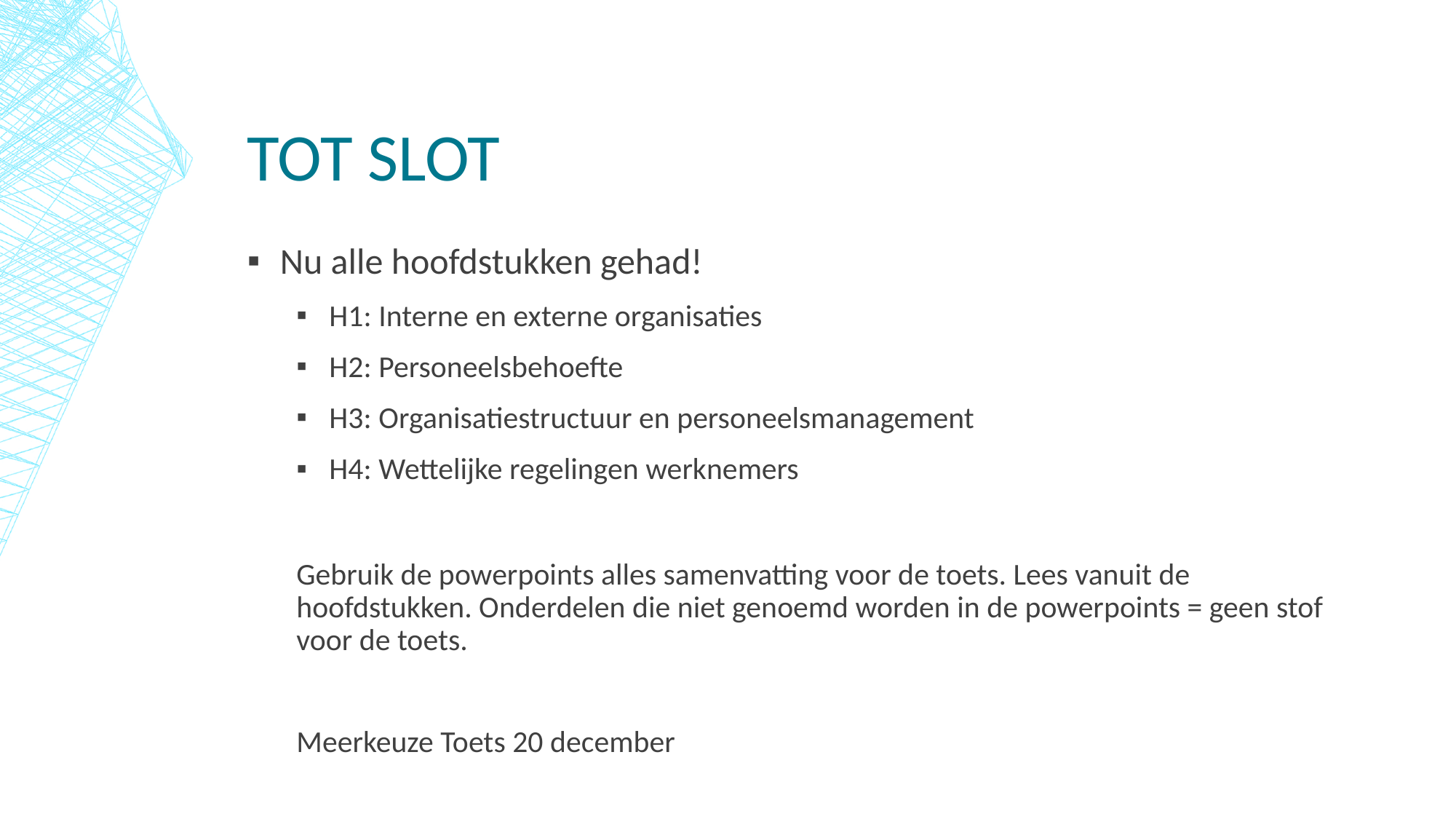

# Tot slot
Nu alle hoofdstukken gehad!
H1: Interne en externe organisaties
H2: Personeelsbehoefte
H3: Organisatiestructuur en personeelsmanagement
H4: Wettelijke regelingen werknemers

Gebruik de powerpoints alles samenvatting voor de toets. Lees vanuit de hoofdstukken. Onderdelen die niet genoemd worden in de powerpoints = geen stof voor de toets.

Meerkeuze Toets 20 december